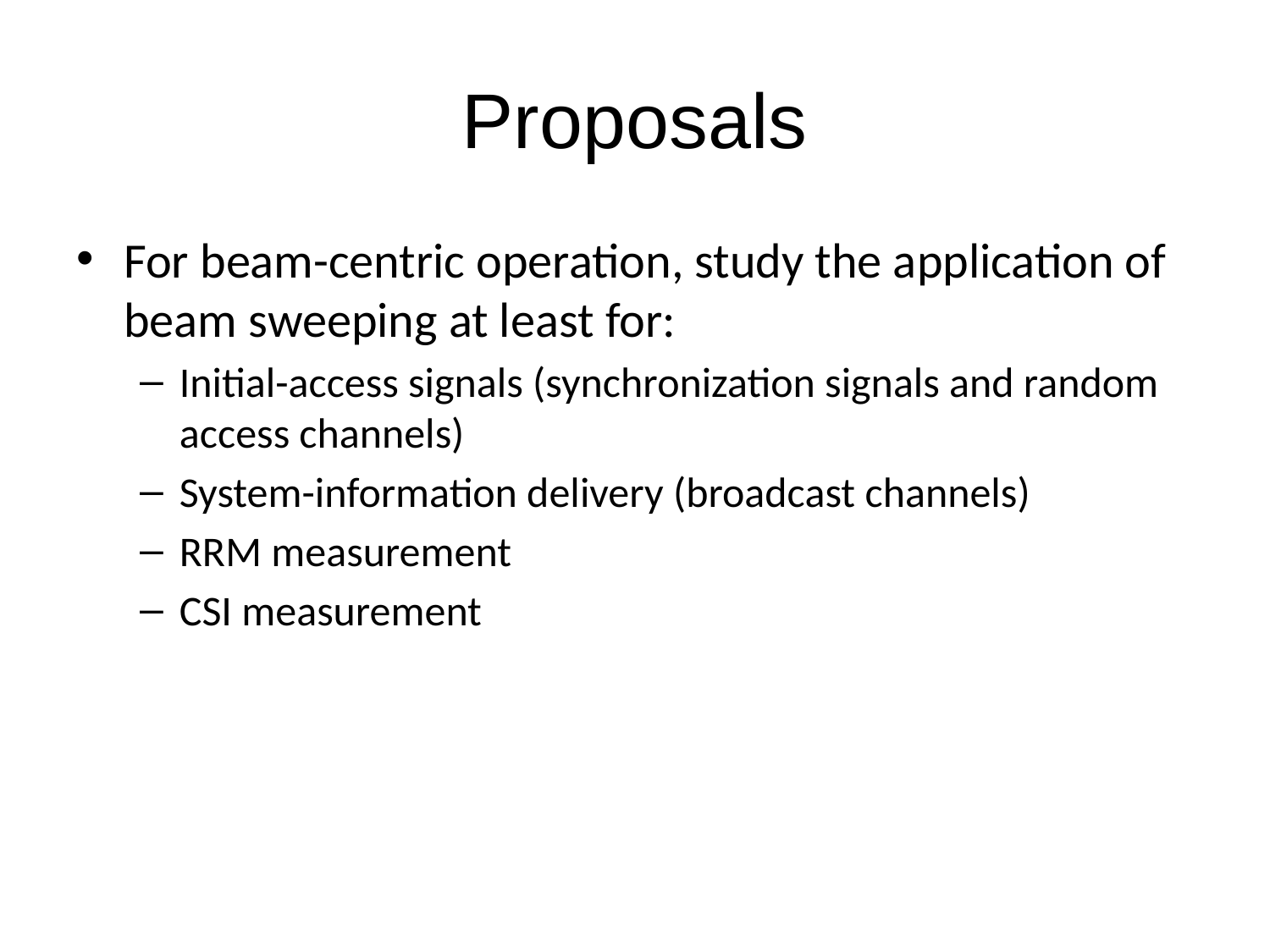

# Proposals
For beam-centric operation, study the application of beam sweeping at least for:
Initial-access signals (synchronization signals and random access channels)
System-information delivery (broadcast channels)
RRM measurement
CSI measurement